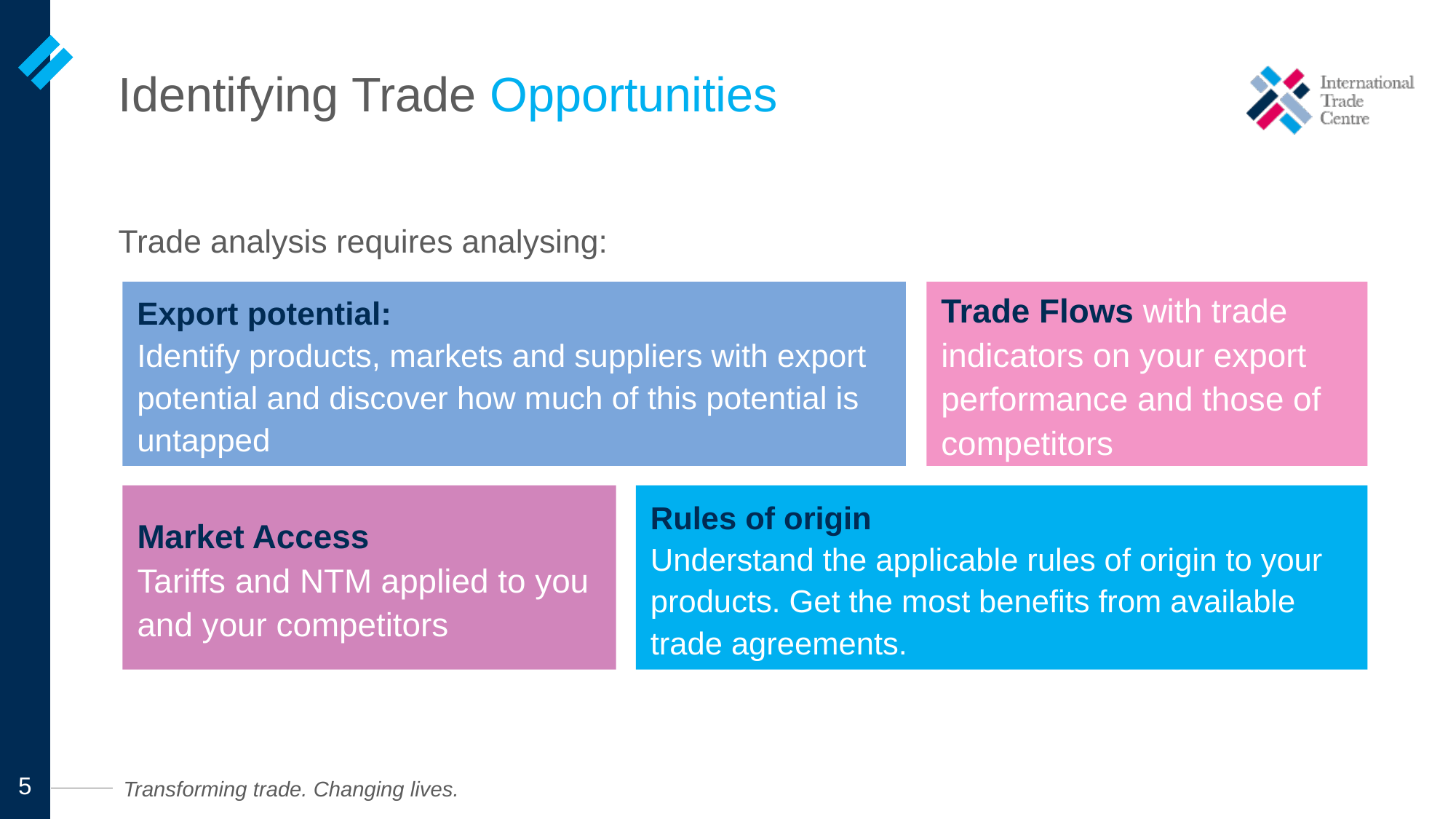

# Identifying Trade Opportunities
Trade analysis requires analysing:
Export potential:
Identify products, markets and suppliers with export potential and discover how much of this potential is untapped
Trade Flows with trade indicators on your export performance and those of competitors
Market Access
Tariffs and NTM applied to you and your competitors
Rules of origin
Understand the applicable rules of origin to your products. Get the most benefits from available
trade agreements.
Transforming trade. Changing lives.